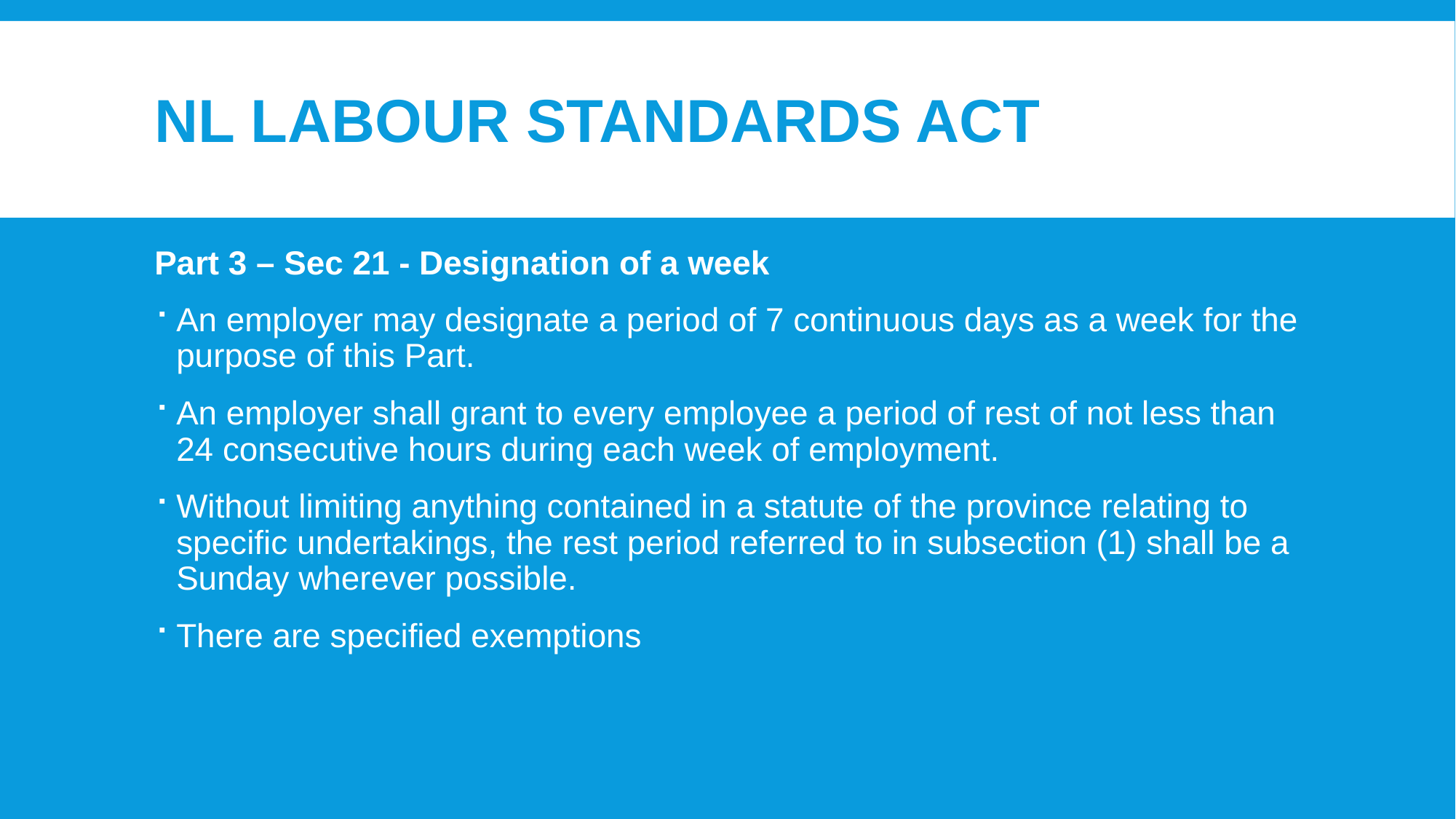

# NL Labour Standards Act
Part 3 – Sec 21 - Designation of a week
An employer may designate a period of 7 continuous days as a week for the purpose of this Part.
An employer shall grant to every employee a period of rest of not less than 24 consecutive hours during each week of employment.
Without limiting anything contained in a statute of the province relating to specific undertakings, the rest period referred to in subsection (1) shall be a Sunday wherever possible.
There are specified exemptions